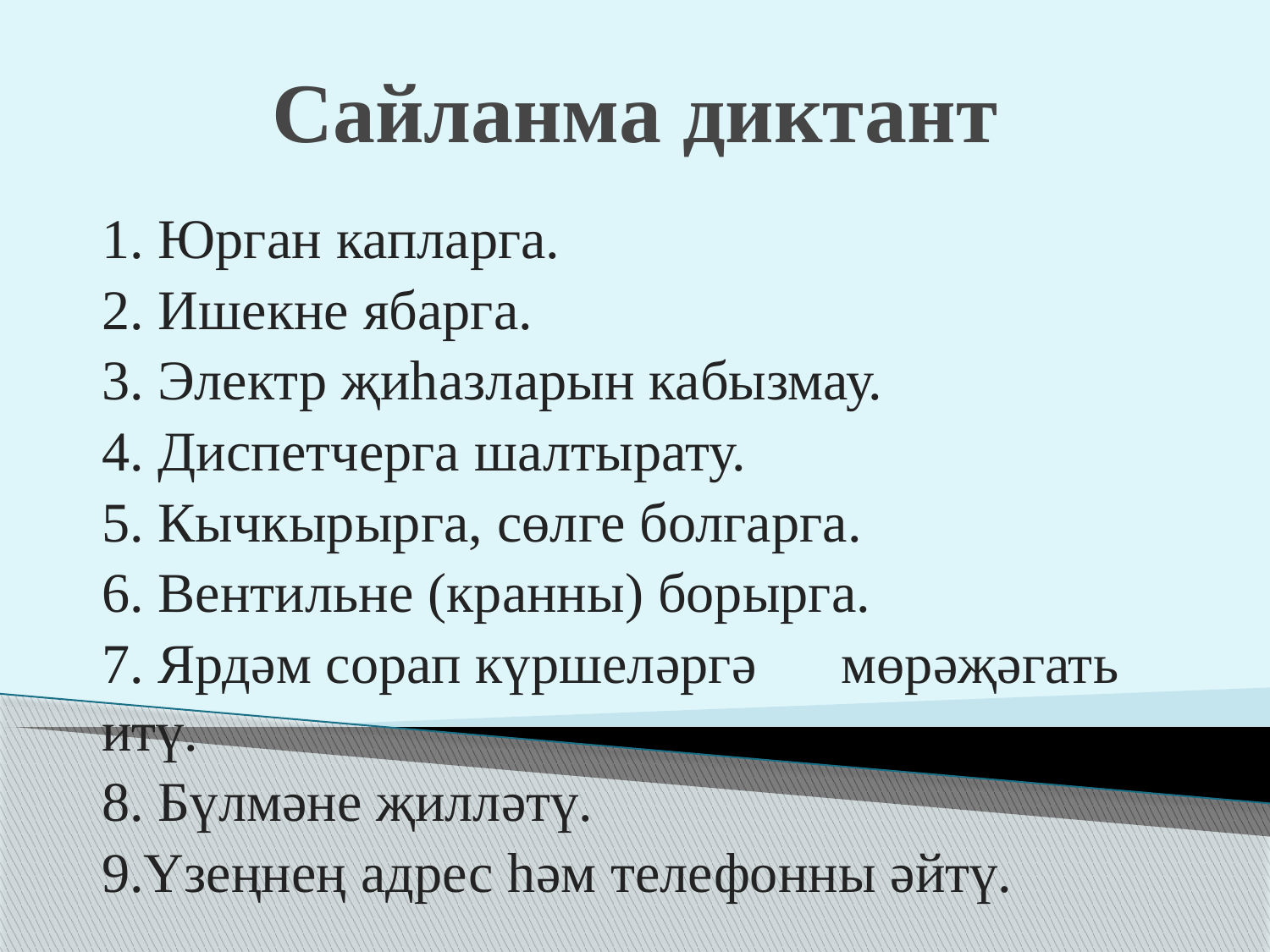

# Сайланма диктант
1. Юрган капларга.
2. Ишекне ябарга.
3. Электр җиһазларын кабызмау.
4. Диспетчерга шалтырату.
5. Кычкырырга, сөлге болгарга.
6. Вентильне (кранны) борырга.
7. Ярдәм сорап күршеләргә      мөрәҗәгать итү.
8. Бүлмәне җилләтү.
9.Үзеңнең адрес һәм телефонны әйтү.